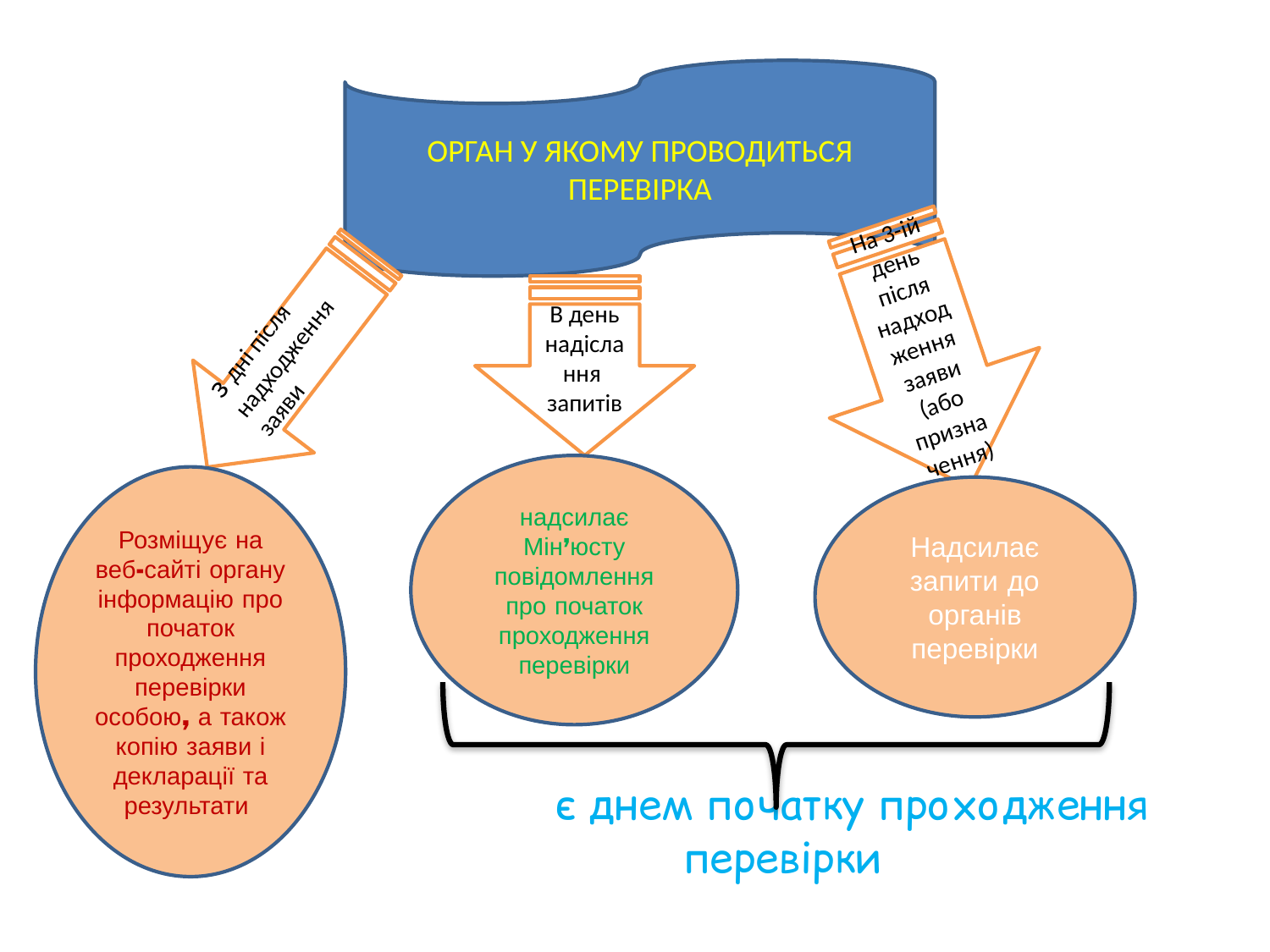

є днем початку проходження 						перевірки
ОРГАН У ЯКОМУ ПРОВОДИТЬСЯ ПЕРЕВІРКА
На 3-ій день після надходження заяви (або призначення)
В день надіслання  запитів

з дні після надходження заяви

надсилає Мін’юсту повідомлення про початок проходження перевірки
Розміщує на веб-сайті органу інформацію про початок проходження перевірки особою, а також копію заяви і декларації та результати
Надсилає запити до органів перевірки